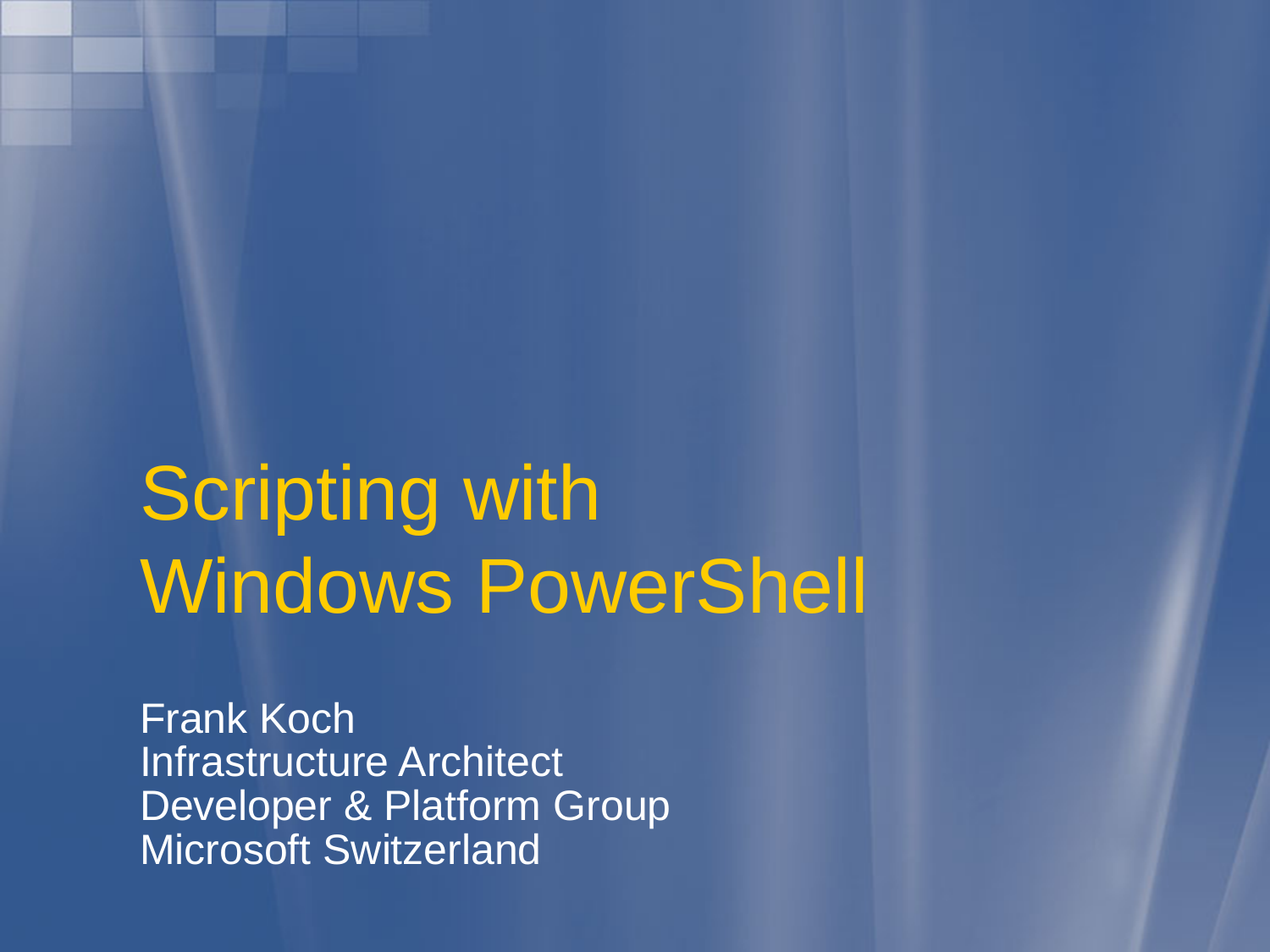

# Scripting with Windows PowerShell
Frank Koch
Infrastructure Architect
Developer & Platform Group
Microsoft Switzerland